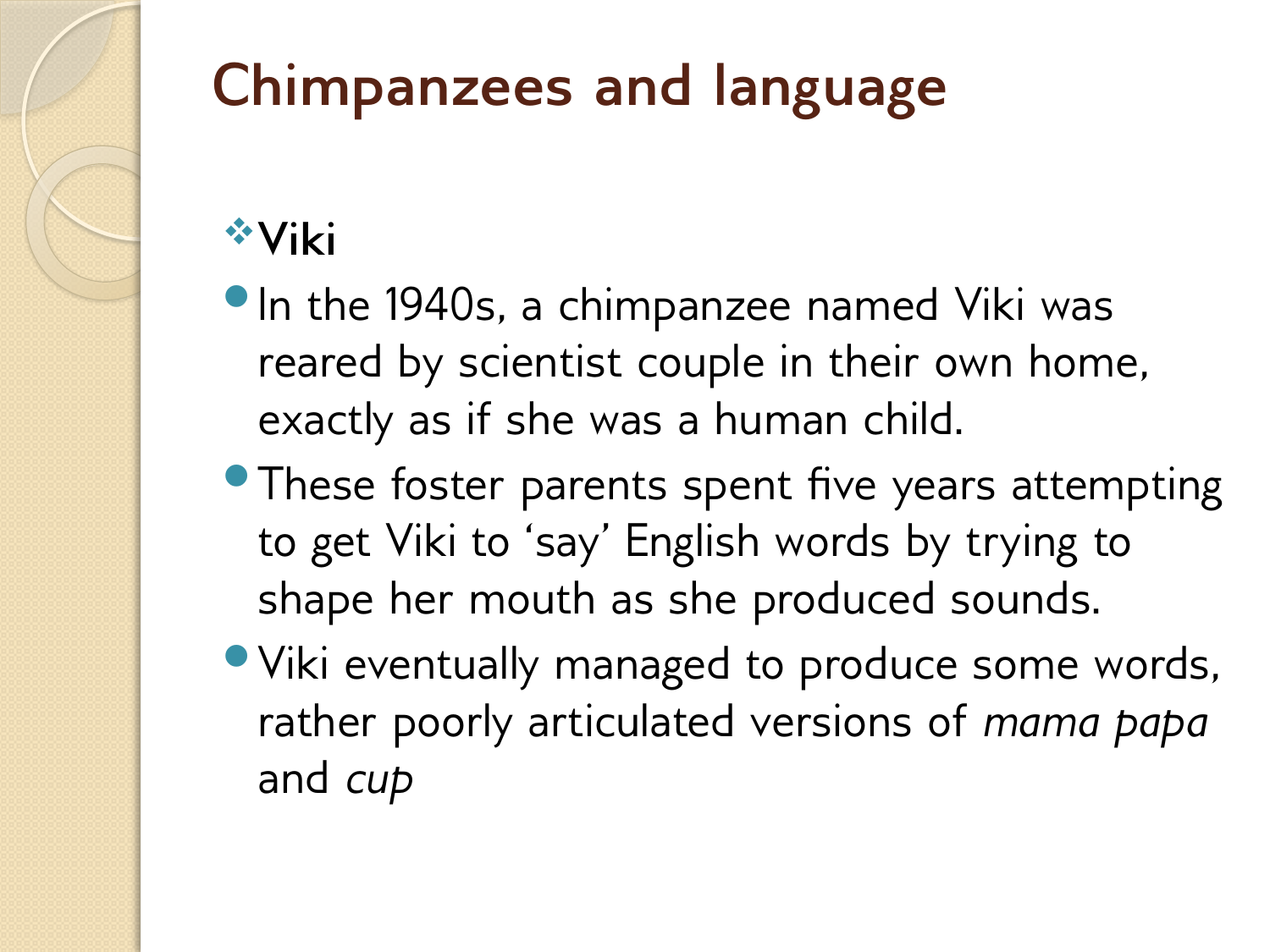

# Chimpanzees and language
Viki
In the 1940s, a chimpanzee named Viki was reared by scientist couple in their own home, exactly as if she was a human child.
These foster parents spent five years attempting to get Viki to ‘say’ English words by trying to shape her mouth as she produced sounds.
Viki eventually managed to produce some words, rather poorly articulated versions of mama papa and cup